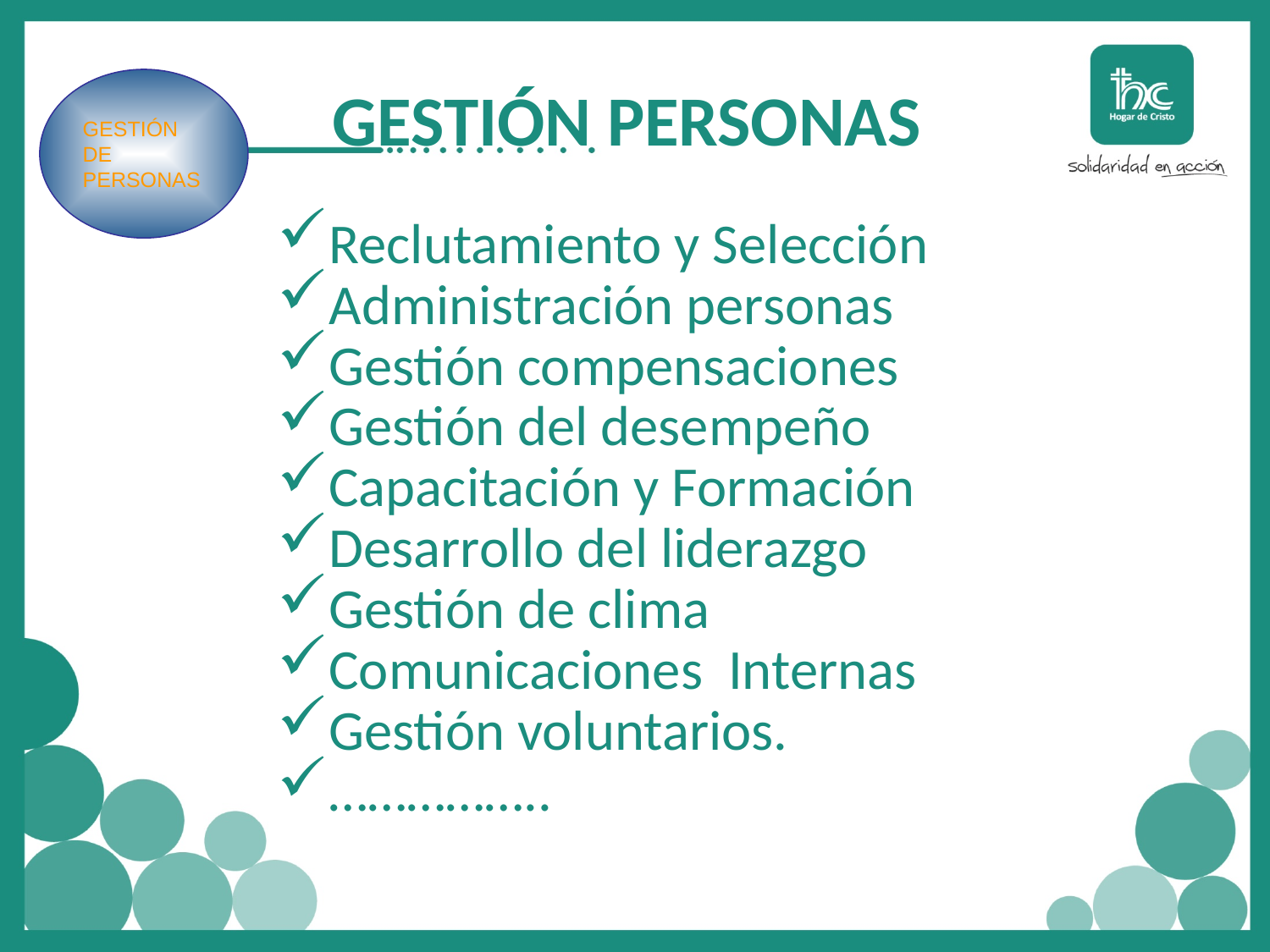

# GESTIÓN PERSONAS
GESTIÓN DE PERSONAS
Reclutamiento y Selección
Administración personas
Gestión compensaciones
Gestión del desempeño
Capacitación y Formación
Desarrollo del liderazgo
Gestión de clima
Comunicaciones  Internas
Gestión voluntarios.
……………..